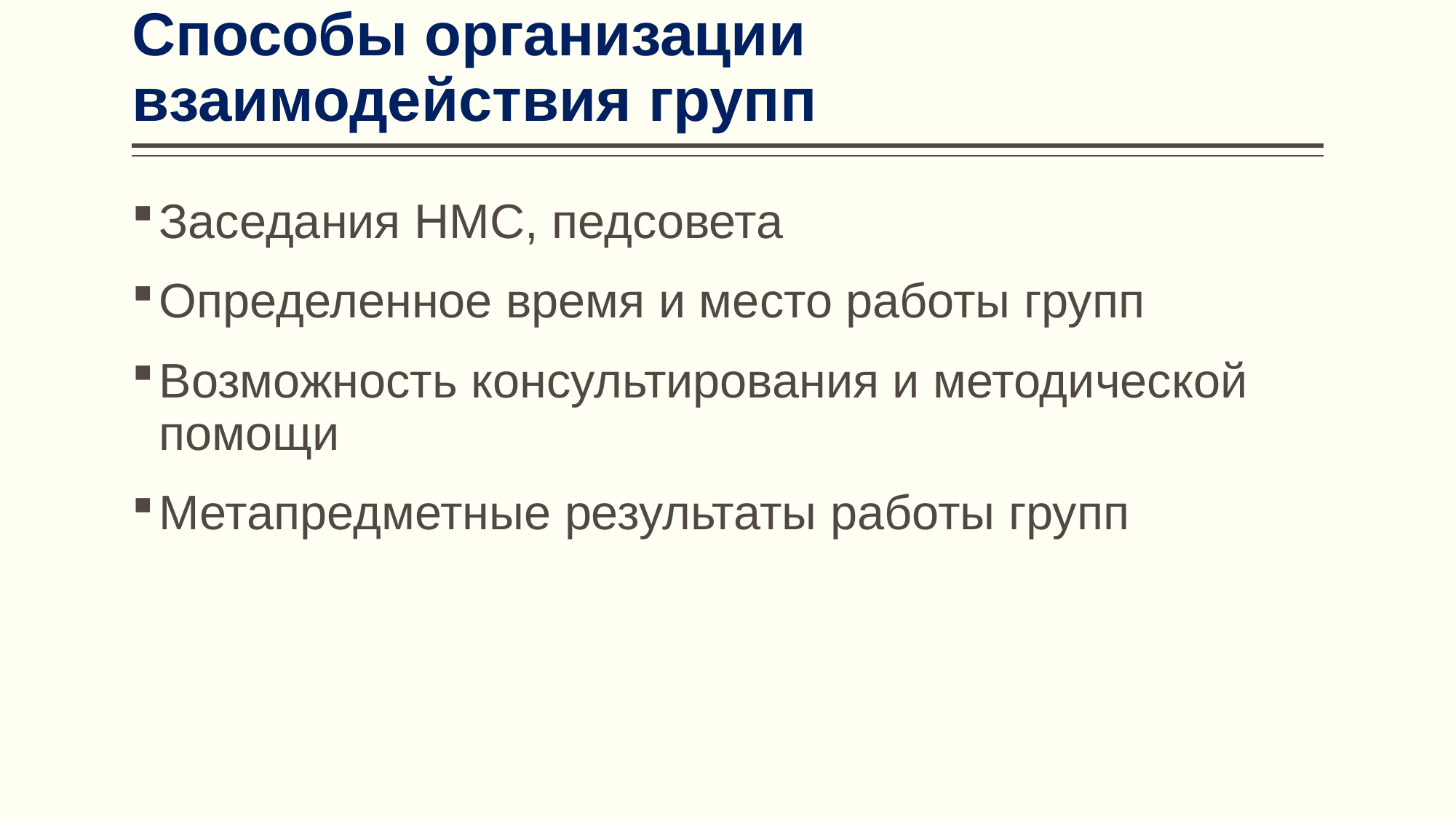

# Способы организации взаимодействия групп
Заседания НМС, педсовета
Определенное время и место работы групп
Возможность консультирования и методической помощи
Метапредметные результаты работы групп